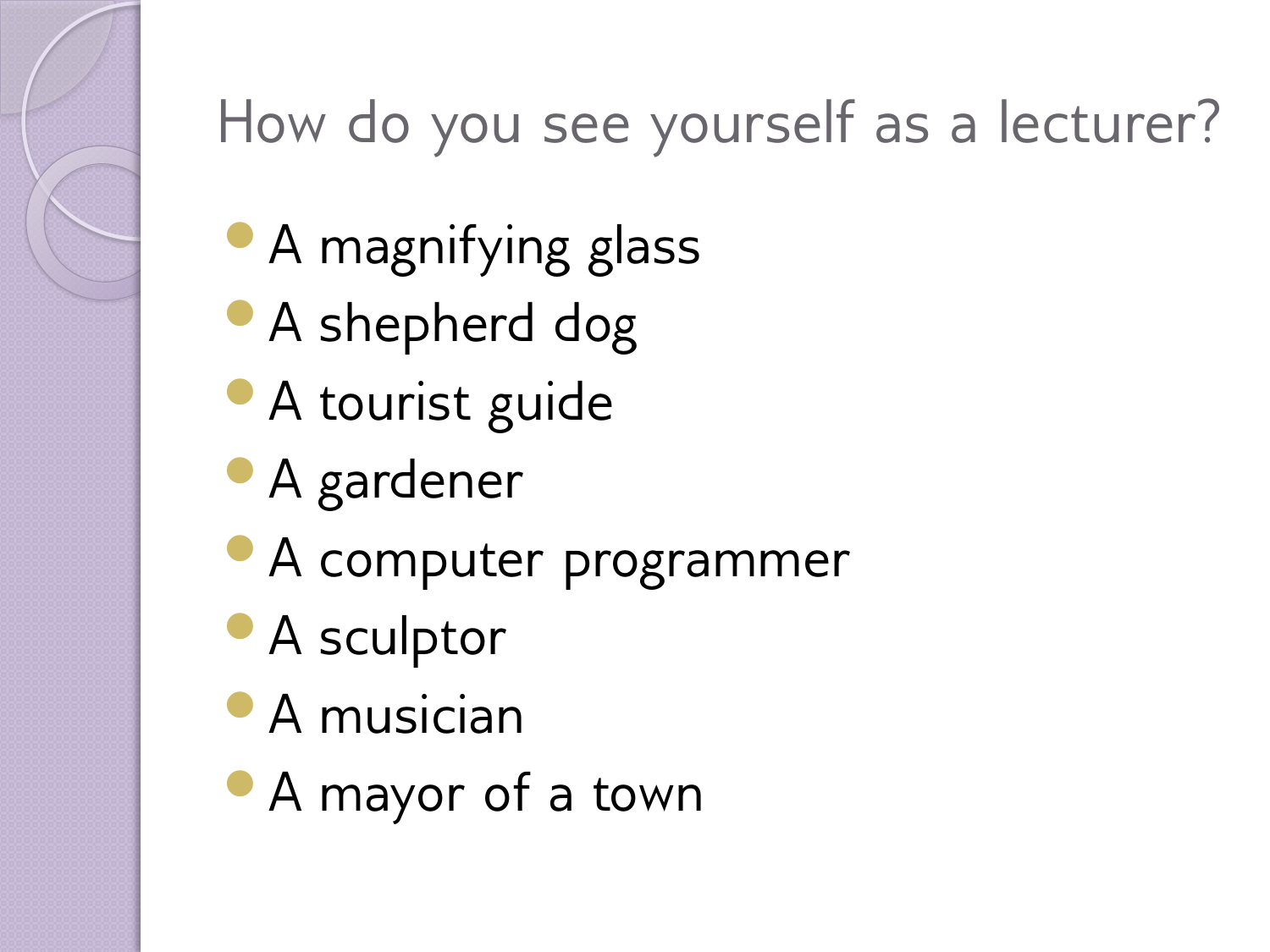

# How do you see yourself as a lecturer?
A magnifying glass
A shepherd dog
A tourist guide
A gardener
A computer programmer
A sculptor
A musician
A mayor of a town